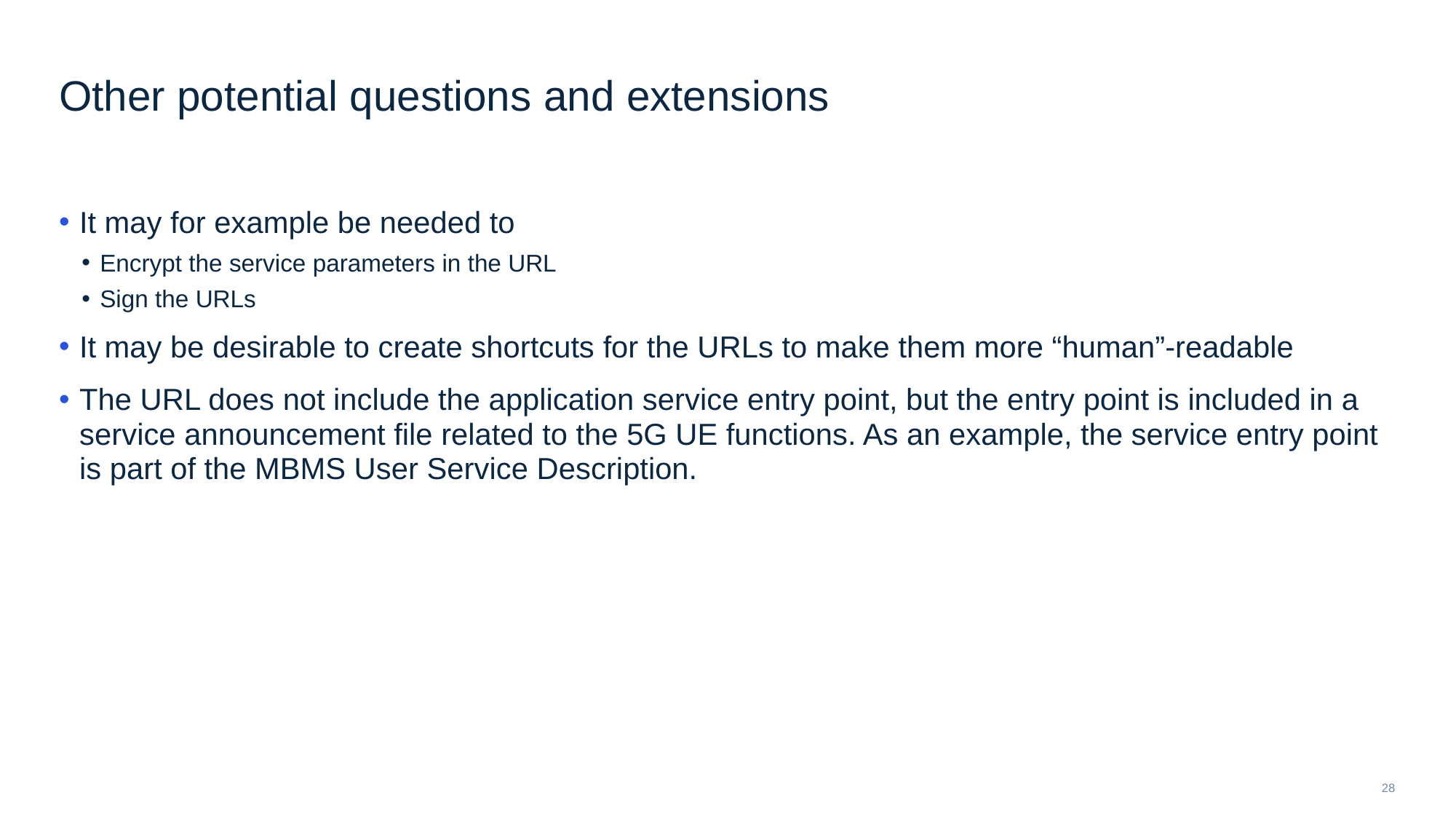

# Other potential questions and extensions

It may for example be needed to
Encrypt the service parameters in the URL
Sign the URLs
It may be desirable to create shortcuts for the URLs to make them more “human”-readable
The URL does not include the application service entry point, but the entry point is included in a service announcement file related to the 5G UE functions. As an example, the service entry point is part of the MBMS User Service Description.